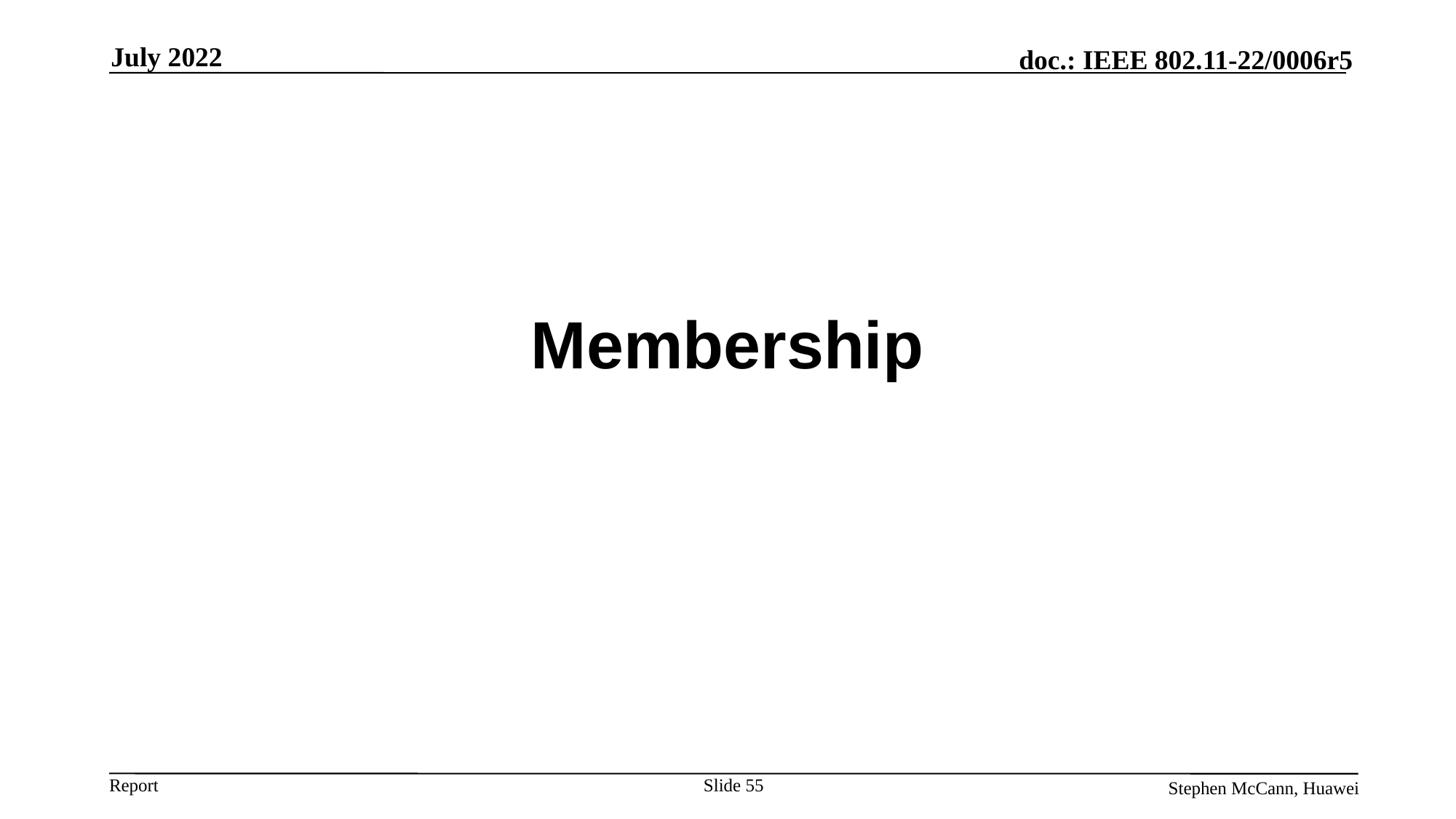

July 2022
# Membership
Slide 55
Stephen McCann, Huawei